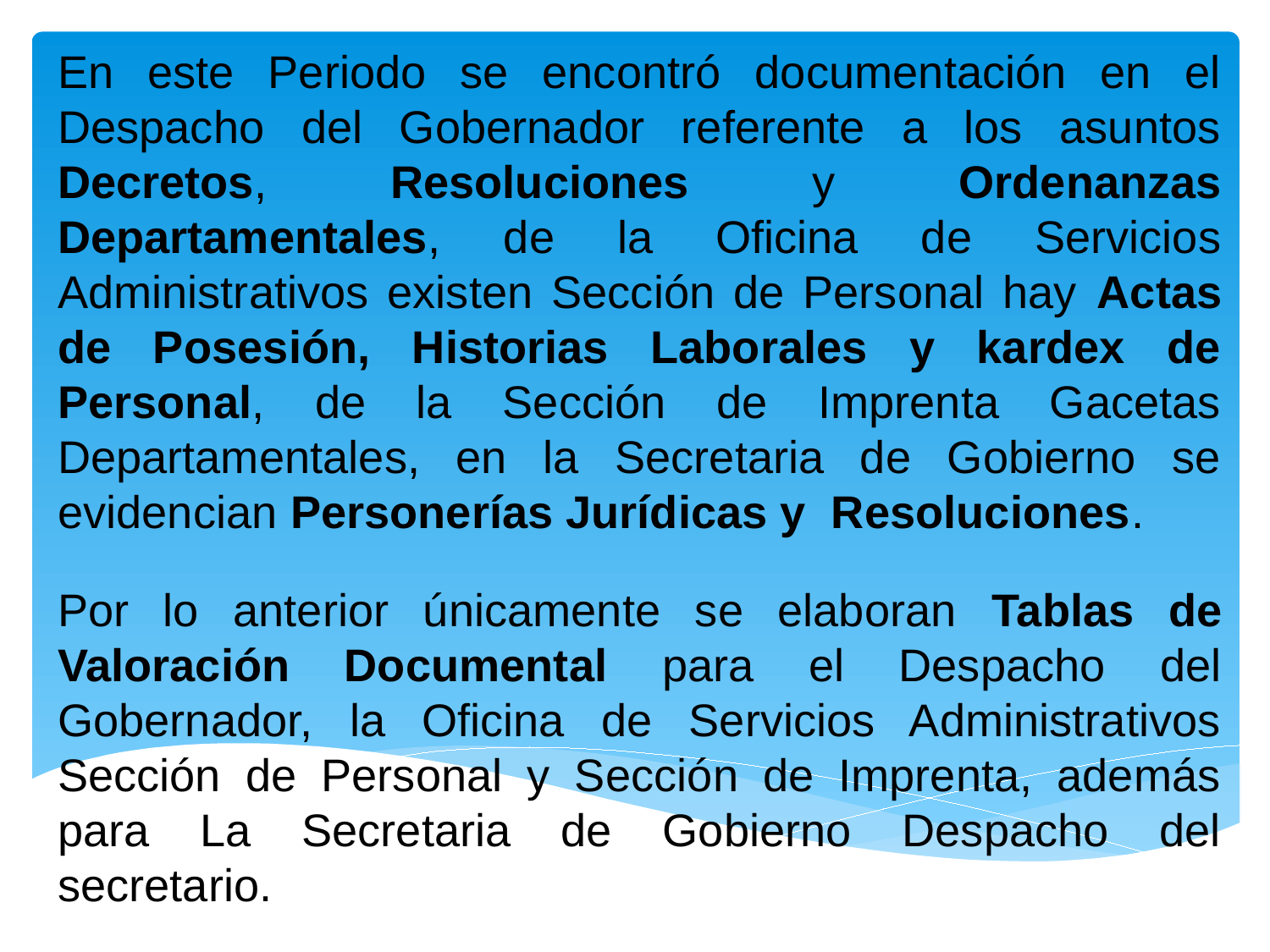

En este Periodo se encontró documentación en el Despacho del Gobernador referente a los asuntos Decretos, Resoluciones y Ordenanzas Departamentales, de la Oficina de Servicios Administrativos existen Sección de Personal hay Actas de Posesión, Historias Laborales y kardex de Personal, de la Sección de Imprenta Gacetas Departamentales, en la Secretaria de Gobierno se evidencian Personerías Jurídicas y  Resoluciones.

Por lo anterior únicamente se elaboran Tablas de Valoración Documental para el Despacho del Gobernador, la Oficina de Servicios Administrativos Sección de Personal y Sección de Imprenta, además para La Secretaria de Gobierno Despacho del secretario.